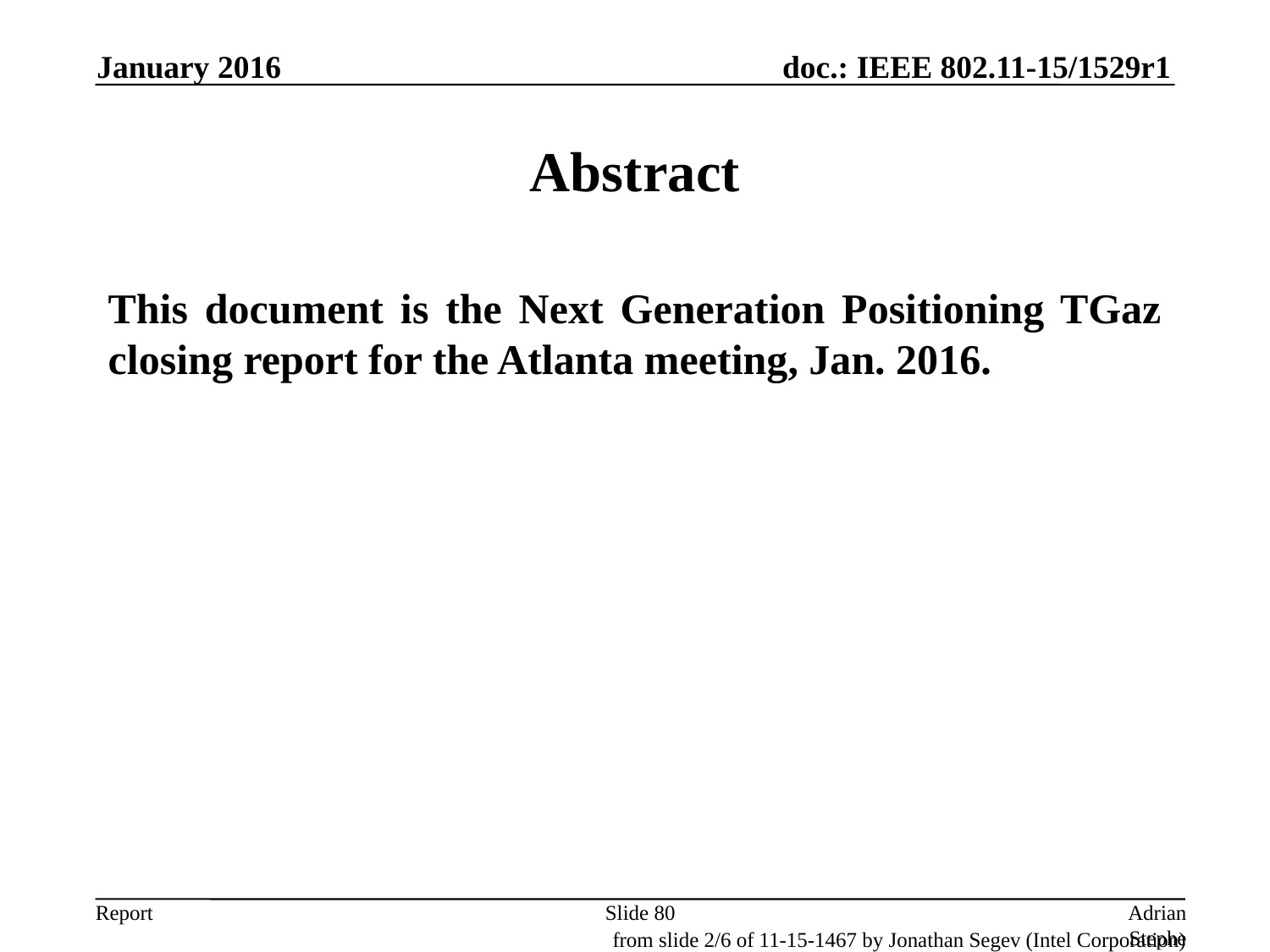

January 2016
# Abstract
This document is the Next Generation Positioning TGaz closing report for the Atlanta meeting, Jan. 2016.

Slide 80
Adrian Stephens, Intel Corporation
from slide 2/6 of 11-15-1467 by Jonathan Segev (Intel Corporation)